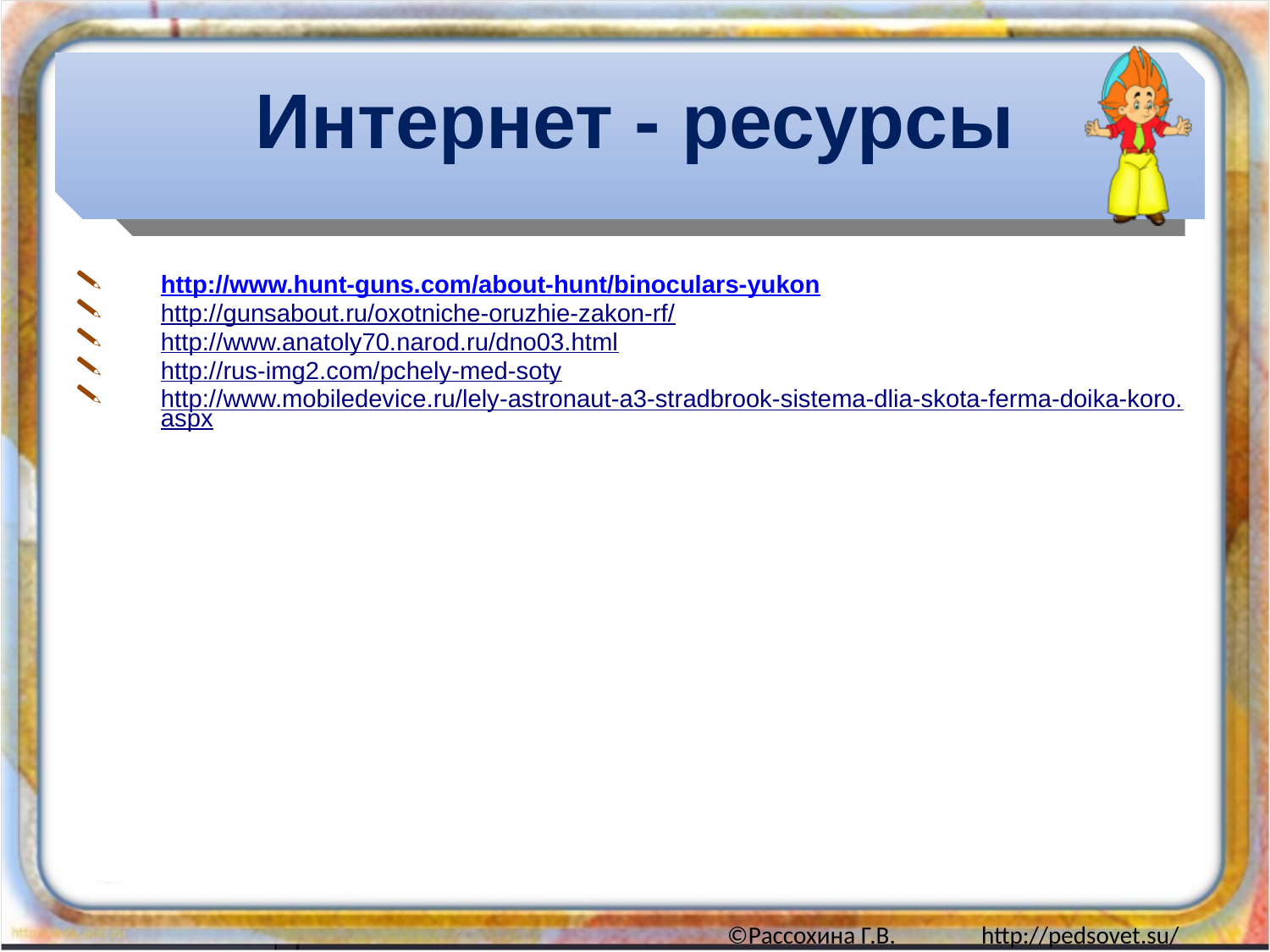

# Интернет - ресурсы
http://www.hunt-guns.com/about-hunt/binoculars-yukon
http://gunsabout.ru/oxotniche-oruzhie-zakon-rf/
http://www.anatoly70.narod.ru/dno03.html
http://rus-img2.com/pchely-med-soty
http://www.mobiledevice.ru/lely-astronaut-a3-stradbrook-sistema-dlia-skota-ferma-doika-koro.aspx